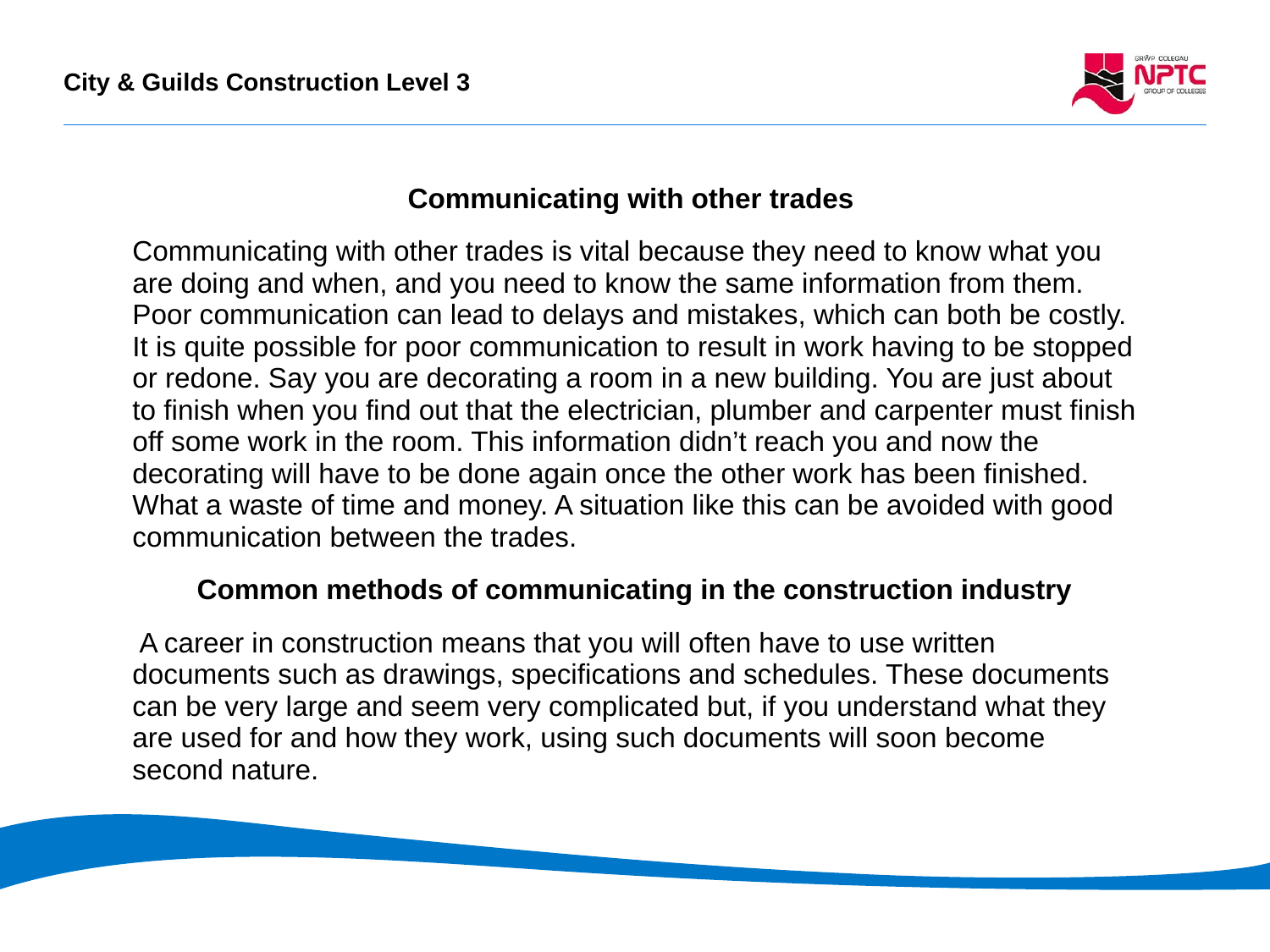

Communicating with other trades
Communicating with other trades is vital because they need to know what you are doing and when, and you need to know the same information from them. Poor communication can lead to delays and mistakes, which can both be costly. It is quite possible for poor communication to result in work having to be stopped or redone. Say you are decorating a room in a new building. You are just about to finish when you find out that the electrician, plumber and carpenter must finish off some work in the room. This information didn’t reach you and now the decorating will have to be done again once the other work has been finished. What a waste of time and money. A situation like this can be avoided with good communication between the trades.
Common methods of communicating in the construction industry
 A career in construction means that you will often have to use written documents such as drawings, specifications and schedules. These documents can be very large and seem very complicated but, if you understand what they are used for and how they work, using such documents will soon become second nature.